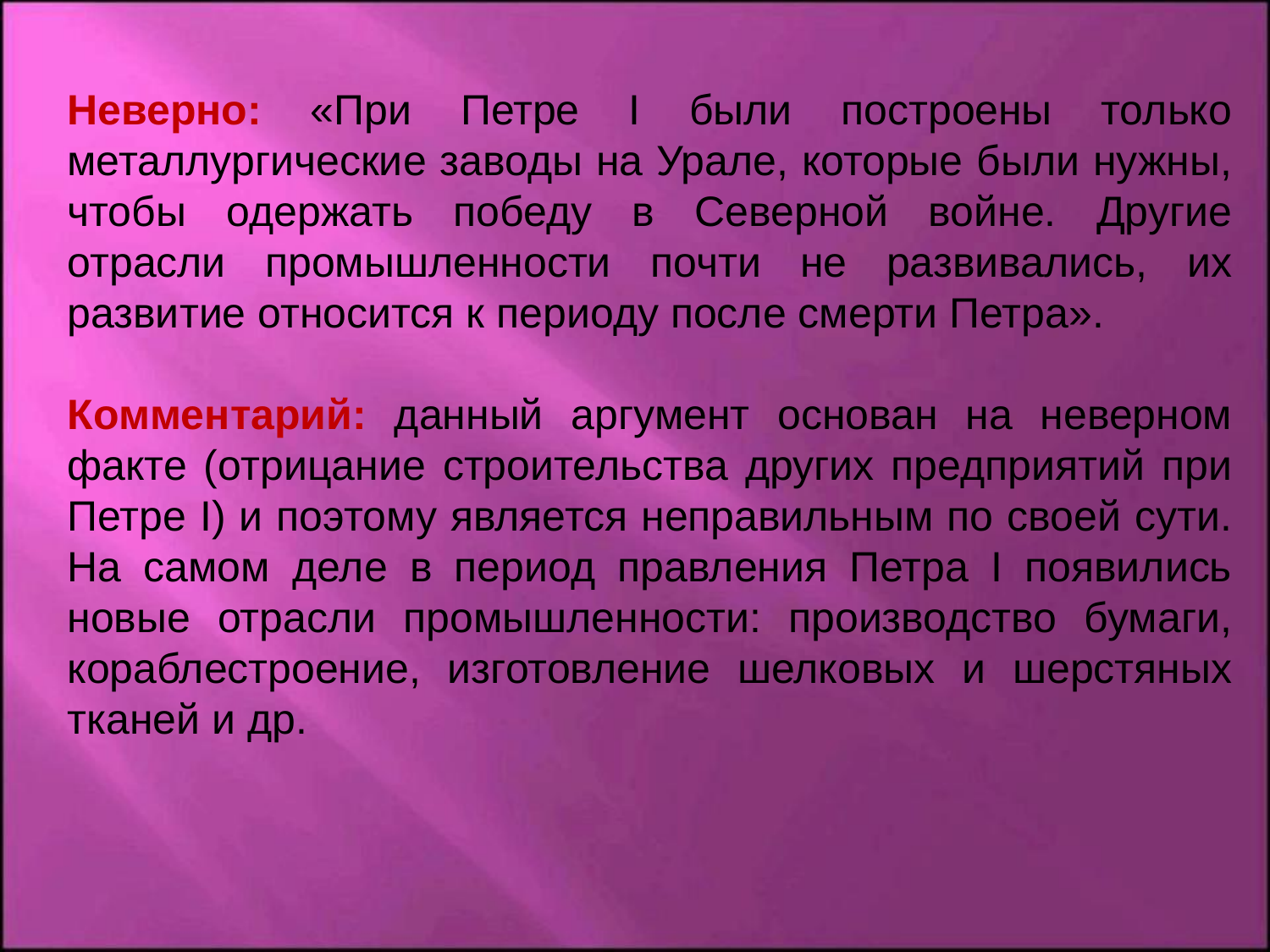

Неверно: «При Петре I были построены только металлургические заводы на Урале, которые были нужны, чтобы одержать победу в Северной войне. Другие отрасли промышленности почти не развивались, их развитие относится к периоду после смерти Петра».

Комментарий: данный аргумент основан на неверном факте (отрицание строительства других предприятий при Петре I) и поэтому является неправильным по своей сути. На самом деле в период правления Петра I появились новые отрасли промышленности: производство бумаги, кораблестроение, изготовление шелковых и шерстяных тканей и др.